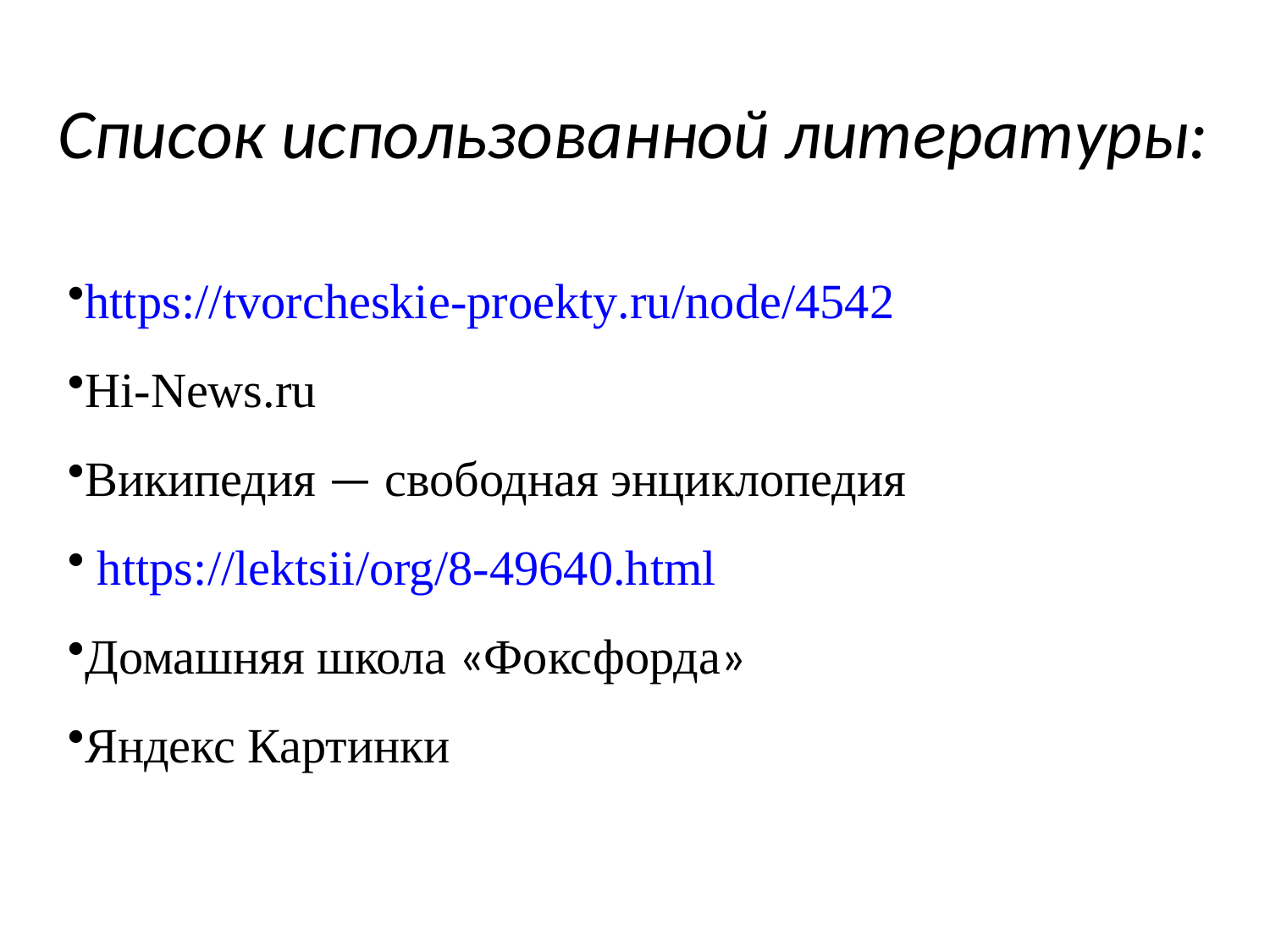

# Список использованной литературы:
https://tvorcheskie-proekty.ru/node/4542
Hi-News.ru
Википедия — свободная энциклопедия
 https://lektsii/org/8-49640.html
Домашняя школа «Фоксфорда»
Яндекс Картинки